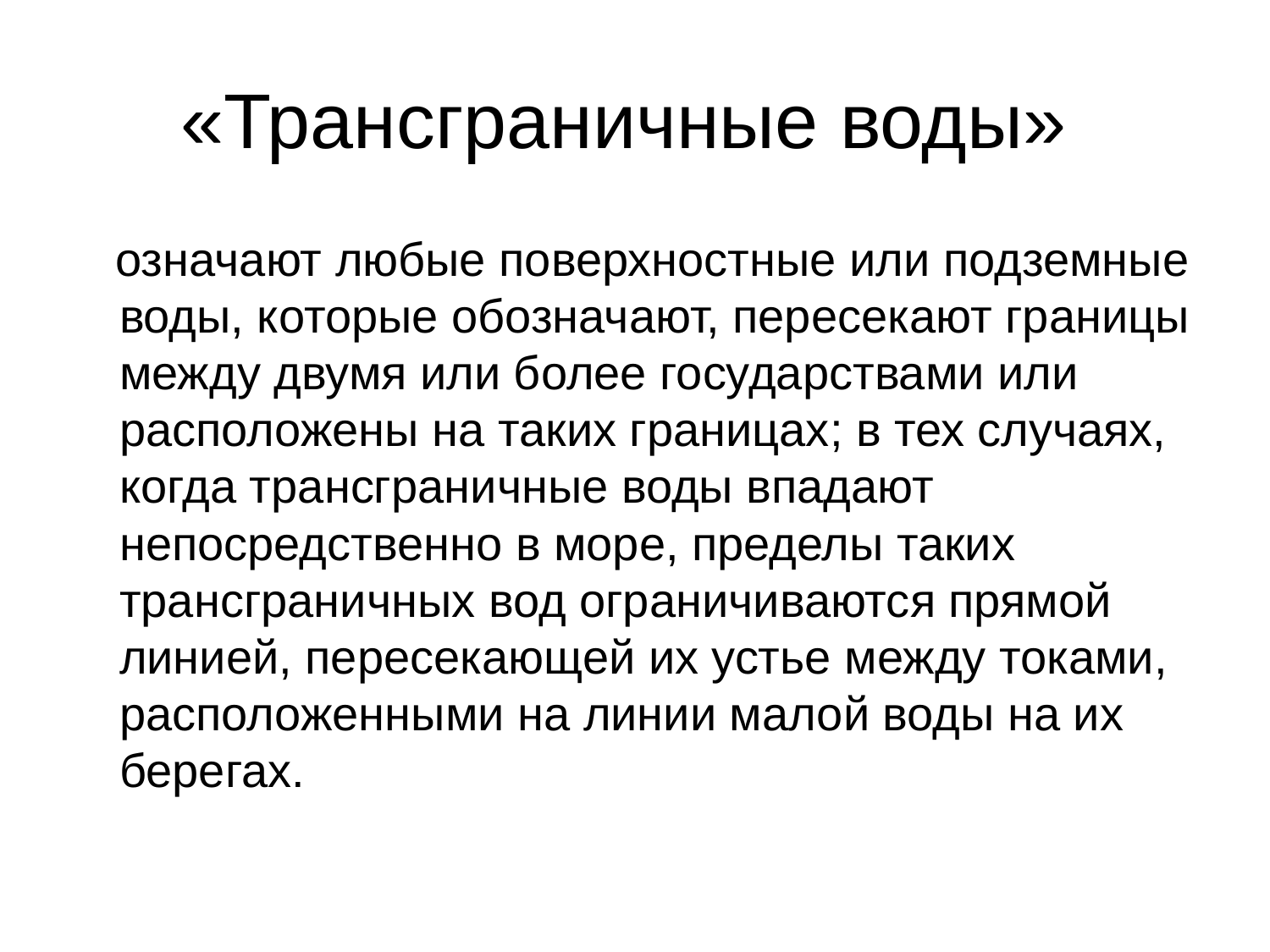

# «Трансграничные воды»
   означают любые поверхностные или подземные воды, которые обозначают, пересекают границы между двумя или более государствами или расположены на таких границах; в тех случаях, когда трансграничные воды впадают непосредственно в море, пределы таких трансграничных вод ограничиваются прямой линией, пересекающей их устье между токами, расположенными на линии малой воды на их берегах.